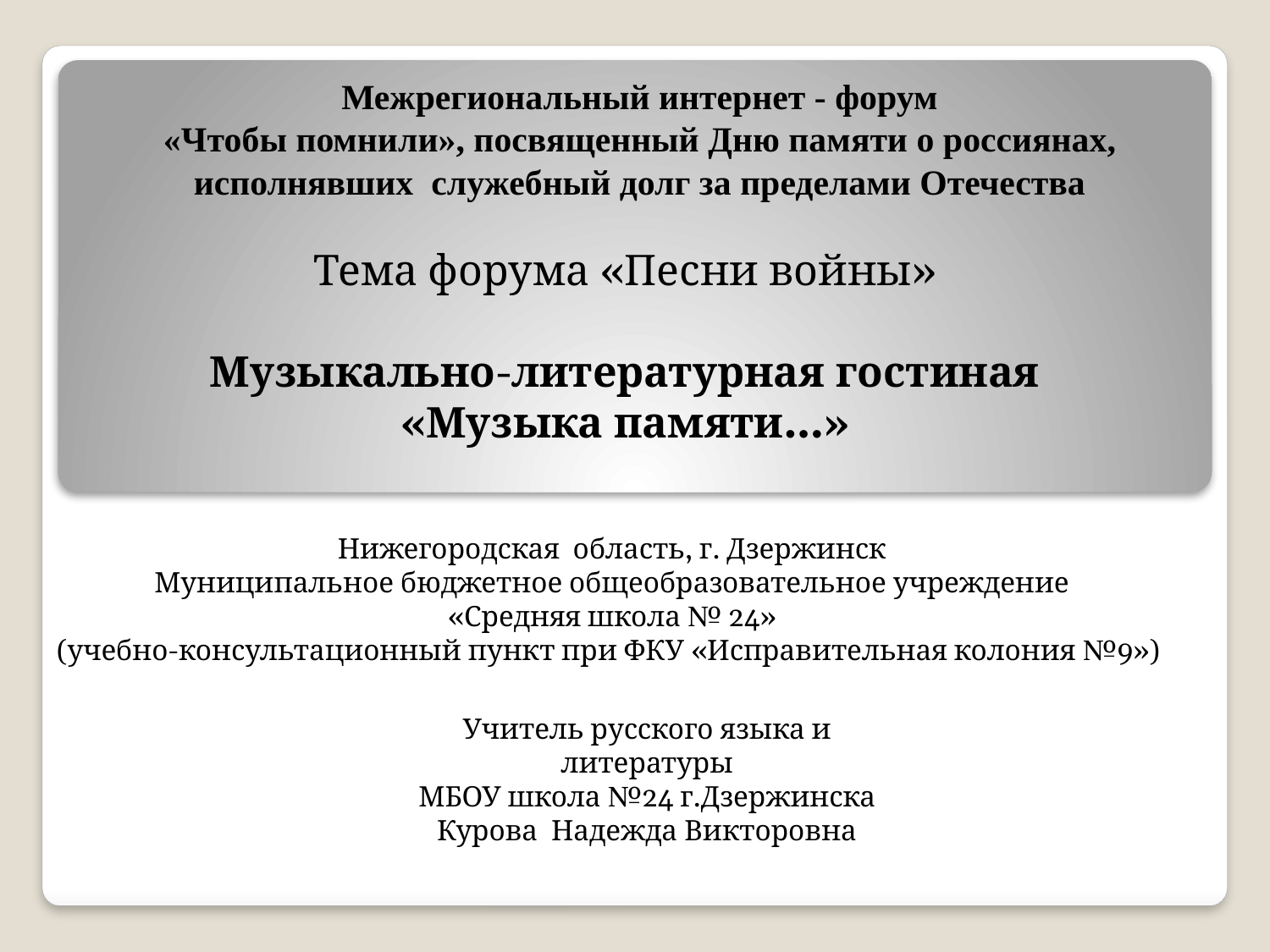

Межрегиональный интернет - форум
«Чтобы помнили», посвященный Дню памяти о россиянах,
исполнявших  служебный долг за пределами Отечества
# Тема форума «Песни войны» Музыкально-литературная гостиная «Музыка памяти…»
Нижегородская  область, г. Дзержинск
Муниципальное бюджетное общеобразовательное учреждение
«Средняя школа № 24»
(учебно-консультационный пункт при ФКУ «Исправительная колония №9»)
Учитель русского языка и литературы
МБОУ школа №24 г.Дзержинска
Курова  Надежда Викторовна